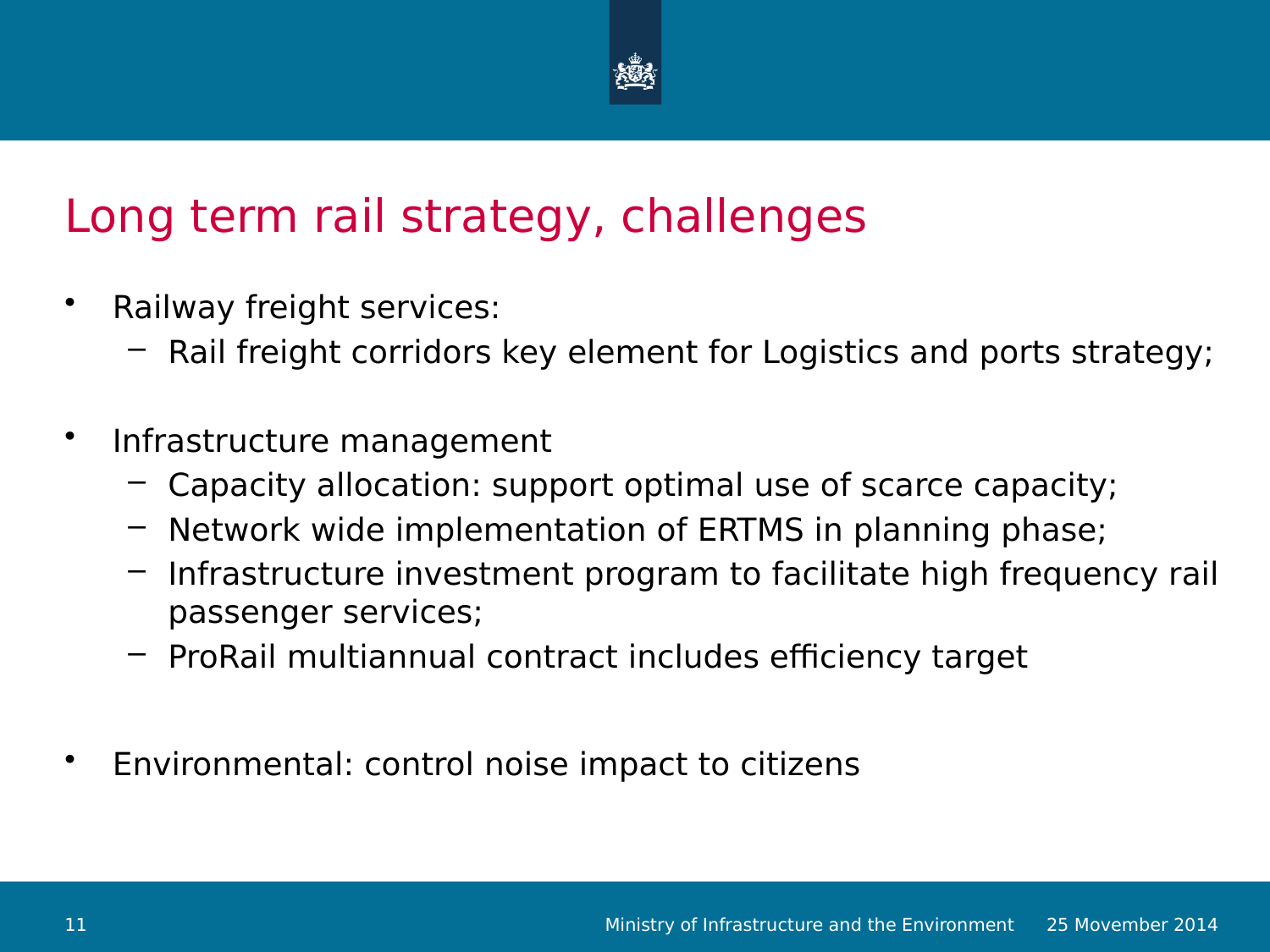

# Long term rail strategy, challenges
Railway freight services:
Rail freight corridors key element for Logistics and ports strategy;

Infrastructure management
Capacity allocation: support optimal use of scarce capacity;
Network wide implementation of ERTMS in planning phase;
Infrastructure investment program to facilitate high frequency rail passenger services;
ProRail multiannual contract includes efficiency target

Environmental: control noise impact to citizens

Ministry of Infrastructure and the Environment
11
25 Movember 2014